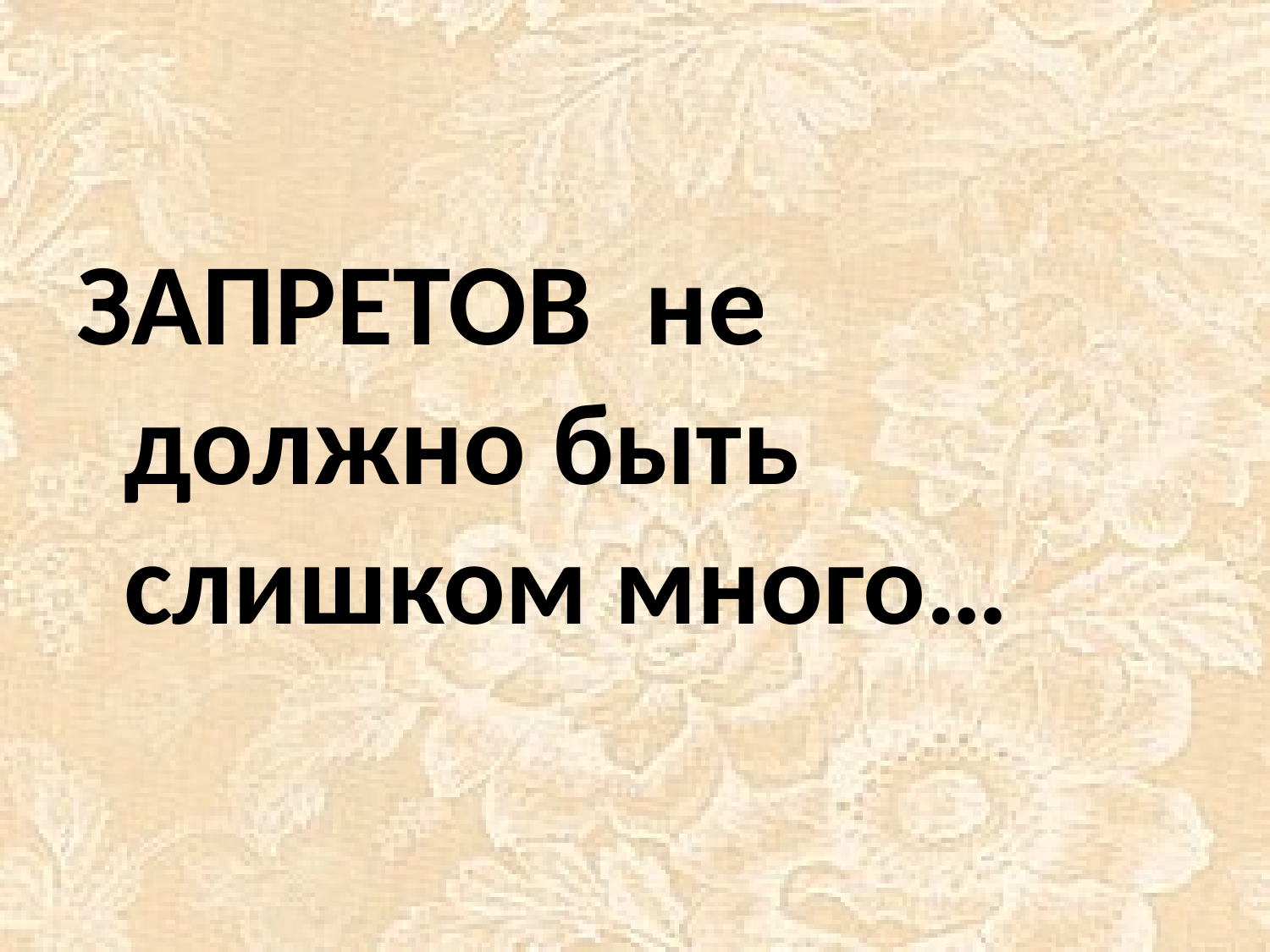

#
ЗАПРЕТОВ  не должно быть слишком много…